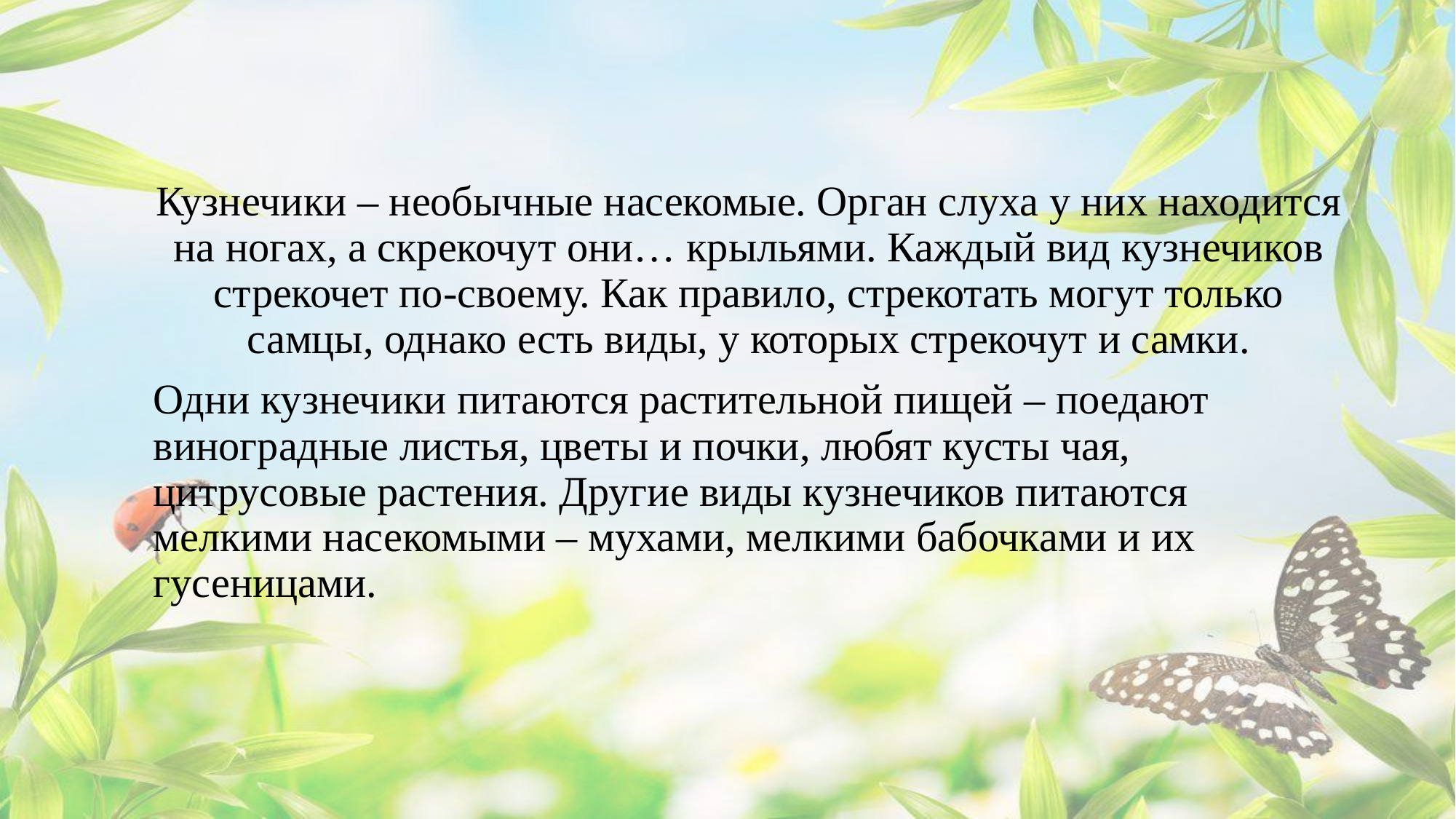

Кузнечики – необычные насекомые. Орган слуха у них находится на ногах, а скрекочут они… крыльями. Каждый вид кузнечиков стрекочет по-своему. Как правило, стрекотать могут только самцы, однако есть виды, у которых стрекочут и самки.
Одни кузнечики питаются растительной пищей – поедают виноградные листья, цветы и почки, любят кусты чая, цитрусовые растения. Другие виды кузнечиков питаются мелкими насекомыми – мухами, мелкими бабочками и их гусеницами.